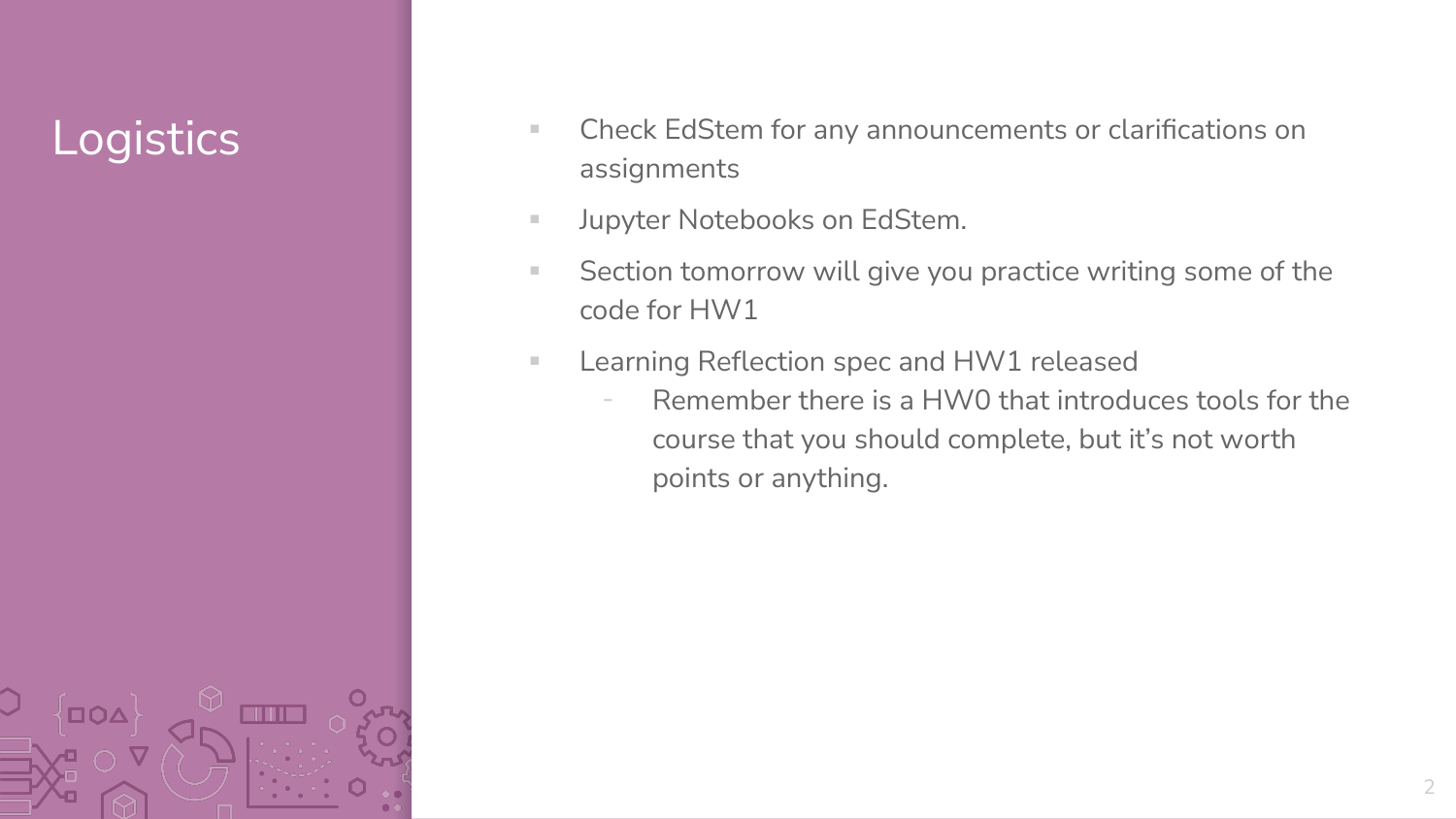

# Logistics
Check EdStem for any announcements or clarifications on assignments
Jupyter Notebooks on EdStem.
Section tomorrow will give you practice writing some of the code for HW1
Learning Reflection spec and HW1 released
Remember there is a HW0 that introduces tools for the course that you should complete, but it’s not worth points or anything.
2